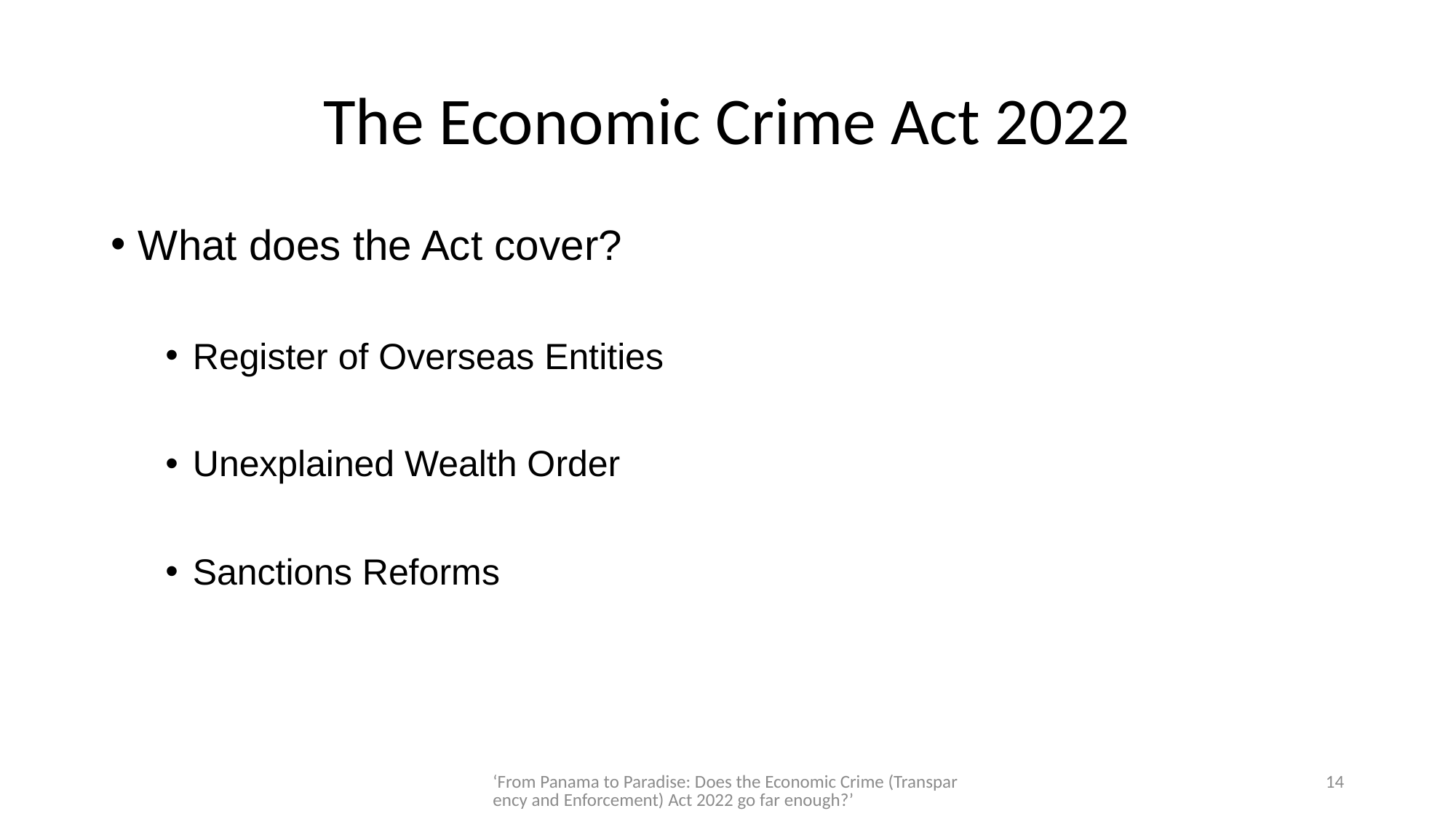

# The Economic Crime Act 2022
What does the Act cover?

Register of Overseas Entities

Unexplained Wealth Order

Sanctions Reforms

‘From Panama to Paradise: Does the Economic Crime (Transparency and Enforcement) Act 2022 go far enough?’
14